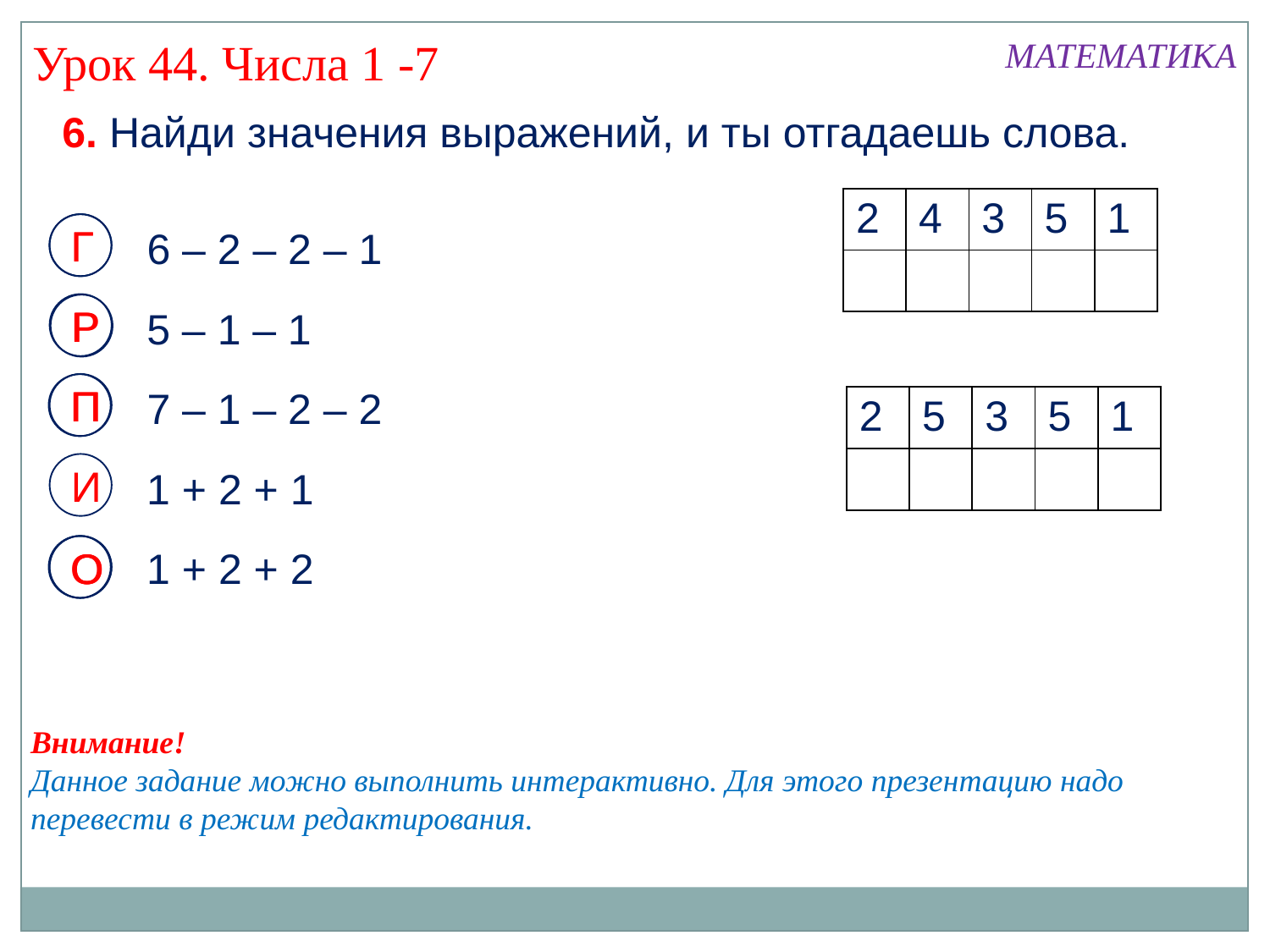

Урок 44. Числа 1 -7
МАТЕМАТИКА
6. Найди значения выражений, и ты отгадаешь слова.
| 2 | 4 | 3 | 5 | 1 |
| --- | --- | --- | --- | --- |
|  |  |  |  |  |
Г
Г
6 – 2 – 2 – 1
Р
Р
5 – 1 – 1
П
П
7 – 1 – 2 – 2
| 2 | 5 | 3 | 5 | 1 |
| --- | --- | --- | --- | --- |
|  |  |  |  |  |
И
1 + 2 + 1
О
О
О
1 + 2 + 2
Внимание!
Данное задание можно выполнить интерактивно. Для этого презентацию надо перевести в режим редактирования.